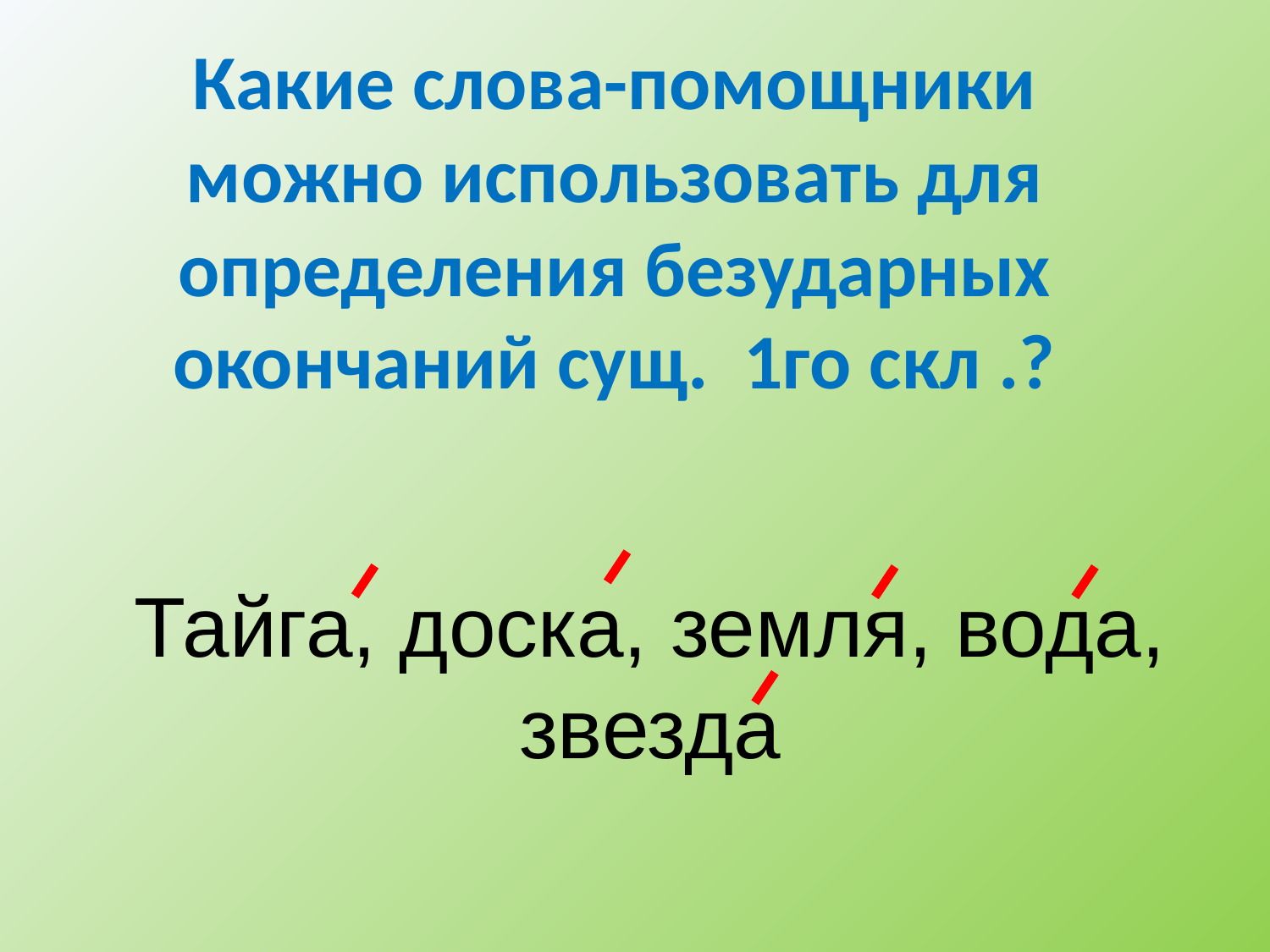

# Какие слова-помощники можно использовать для определения безударных окончаний сущ.  1го скл .?
Тайга, доска, земля, вода, звезда